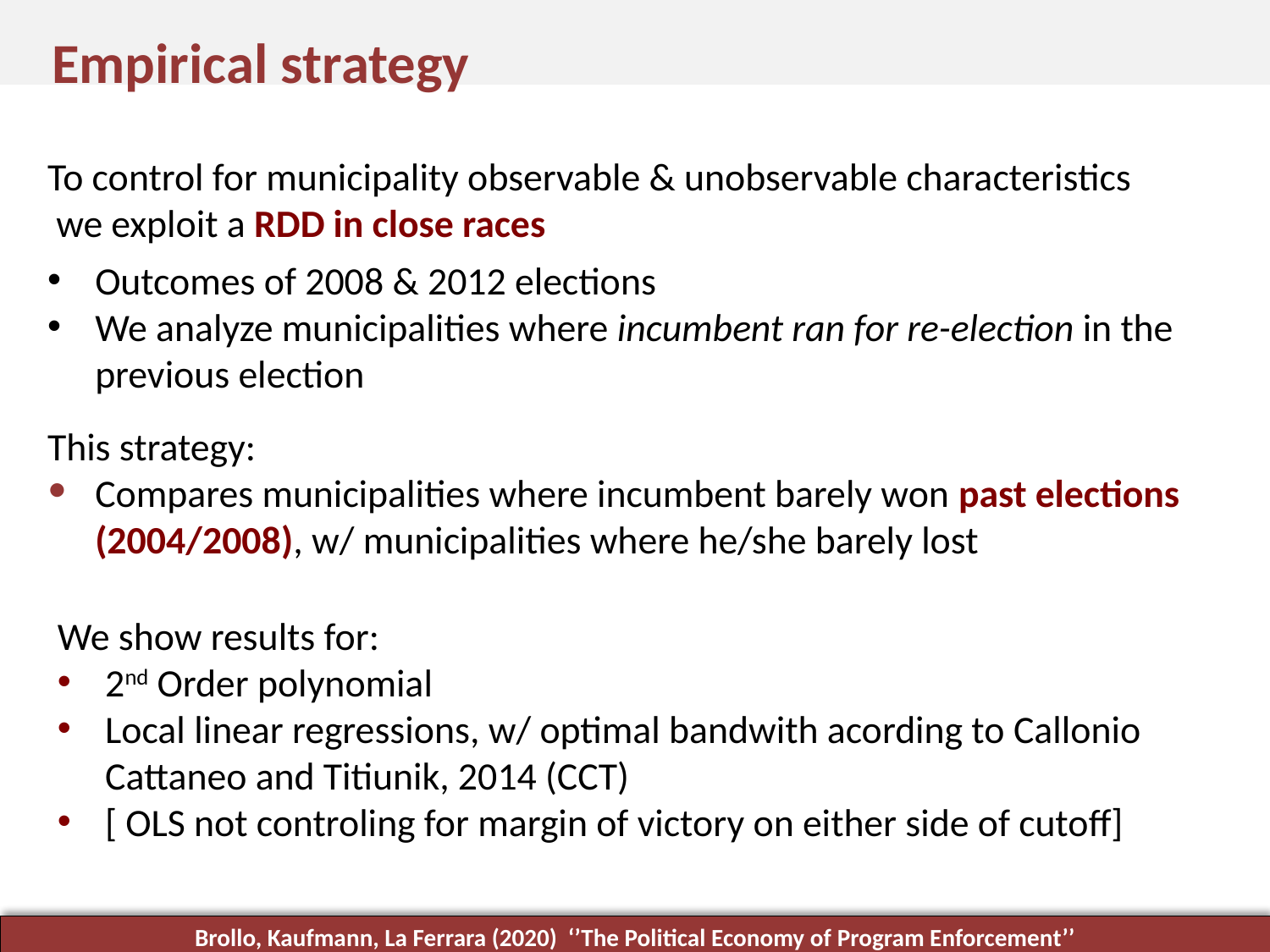

Empirical strategy
To control for municipality observable & unobservable characteristics
 we exploit a RDD in close races
Outcomes of 2008 & 2012 elections
We analyze municipalities where incumbent ran for re-election in the previous election
This strategy:
Compares municipalities where incumbent barely won past elections (2004/2008), w/ municipalities where he/she barely lost
We show results for:
2nd Order polynomial
Local linear regressions, w/ optimal bandwith acording to Callonio Cattaneo and Titiunik, 2014 (CCT)
[ OLS not controling for margin of victory on either side of cutoff]

Brollo, Kaufmann, La Ferrara (2020)  ‘’The Political Economy of Program Enforcement’’